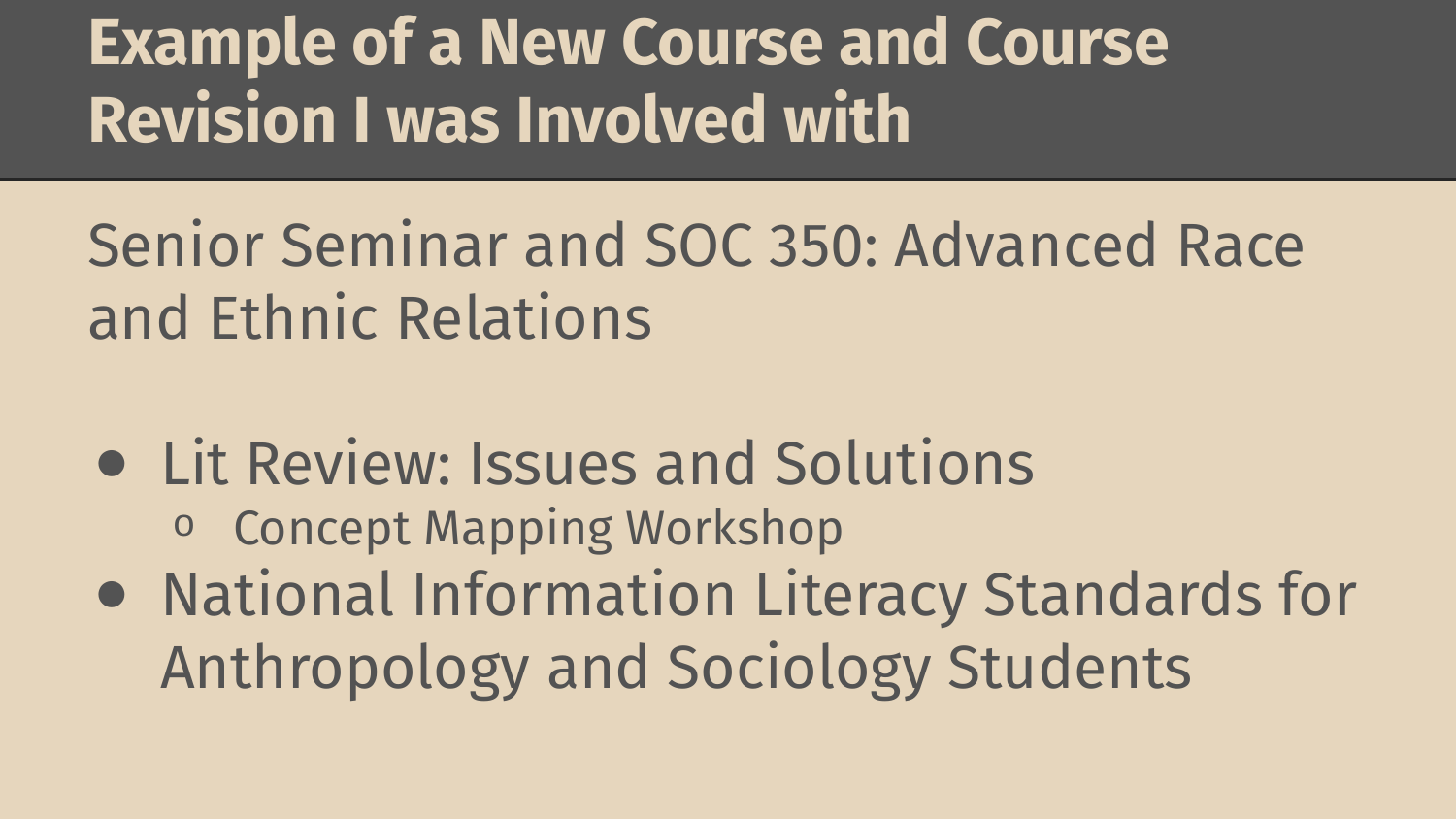

# Example of a New Course and Course Revision I was Involved with
Senior Seminar and SOC 350: Advanced Race and Ethnic Relations
Lit Review: Issues and Solutions
Concept Mapping Workshop
National Information Literacy Standards for Anthropology and Sociology Students